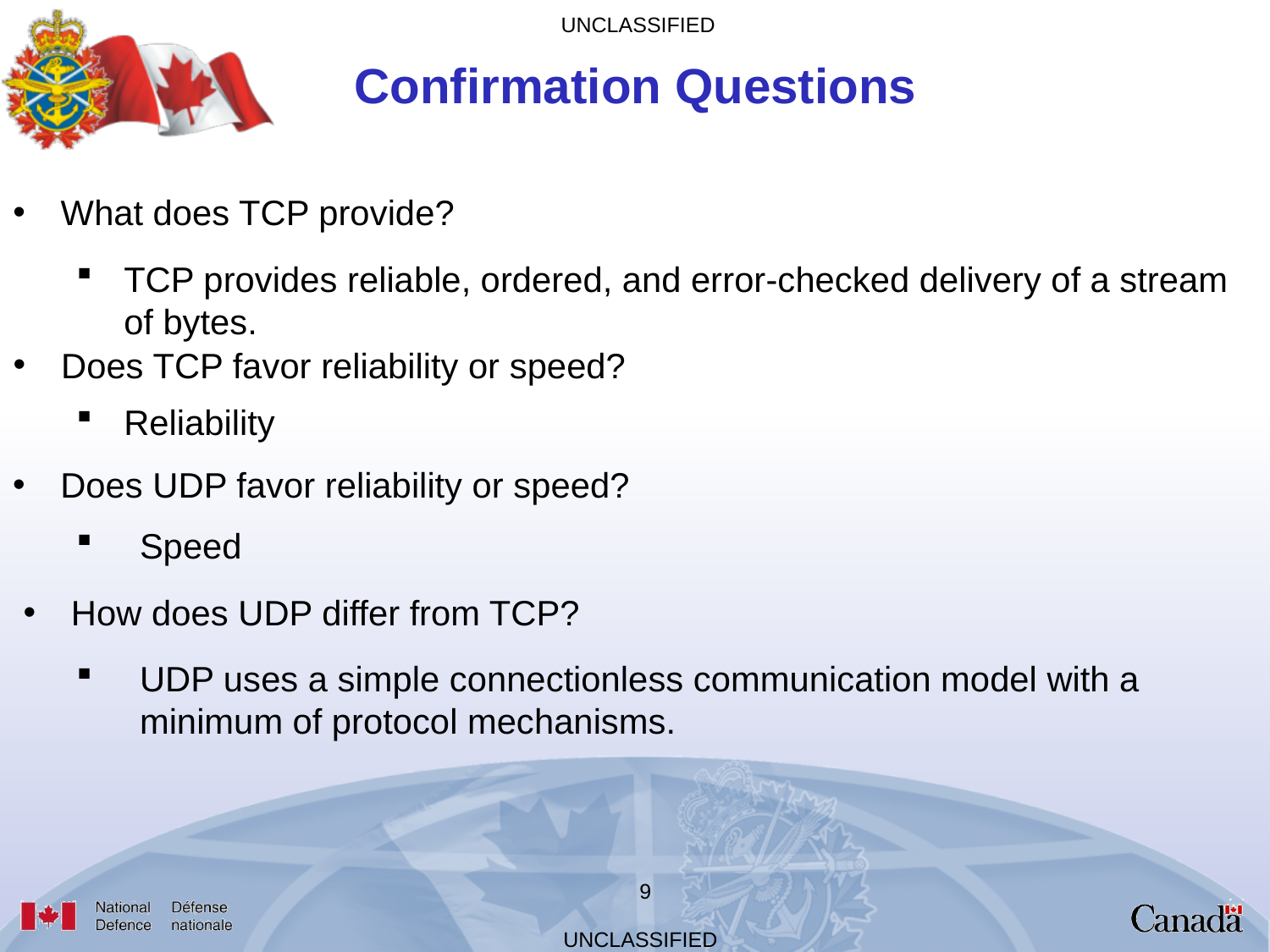

Confirmation Questions
What does TCP provide?
TCP provides reliable, ordered, and error-checked delivery of a stream of bytes.

Does TCP favor reliability or speed?
Reliability
Does UDP favor reliability or speed?
Speed
How does UDP differ from TCP?
UDP uses a simple connectionless communication model with a minimum of protocol mechanisms.